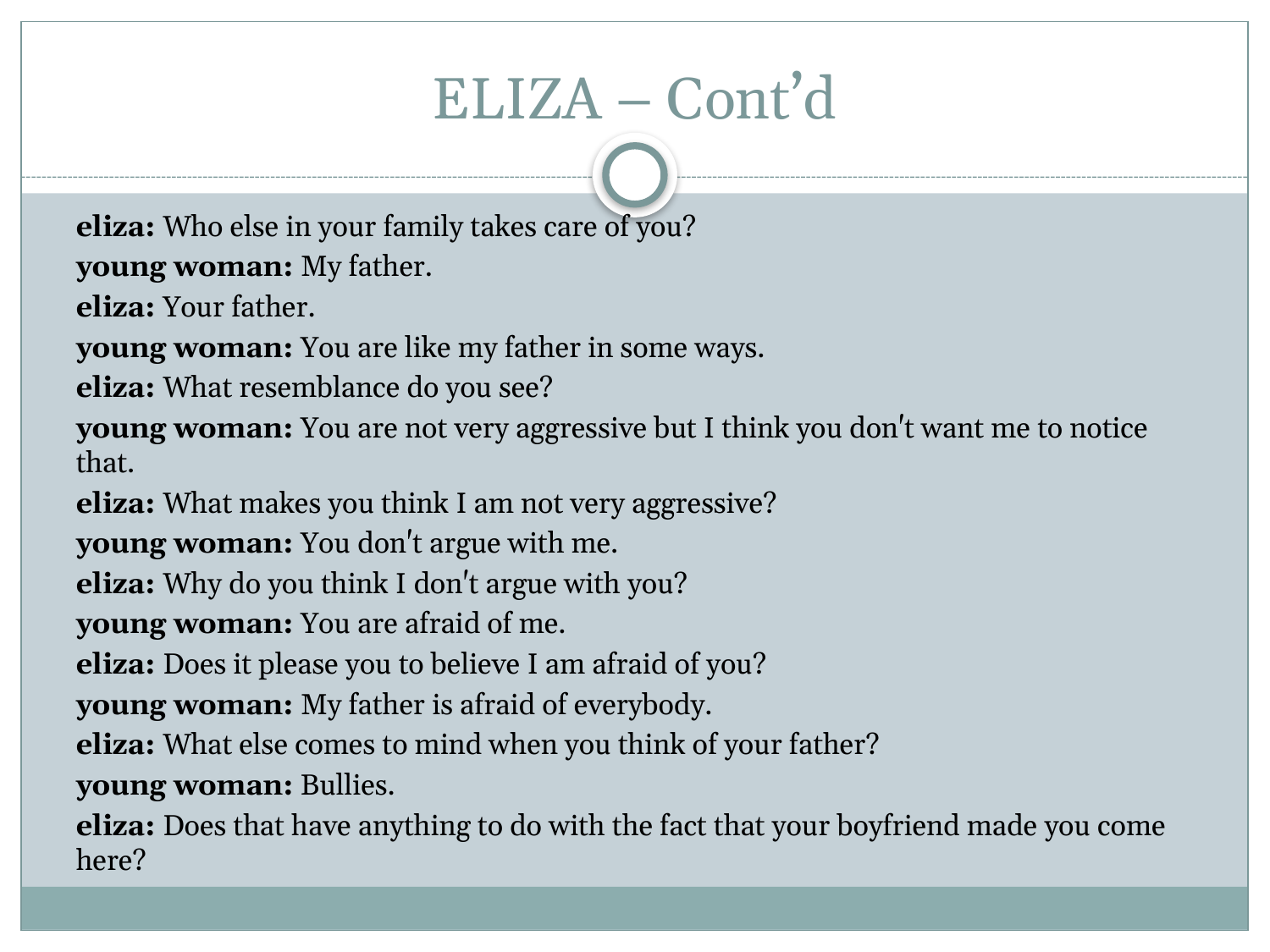

# ELIZA – Cont’d
eliza: Who else in your family takes care of you?
young woman: My father.
eliza: Your father.
young woman: You are like my father in some ways.
eliza: What resemblance do you see?
young woman: You are not very aggressive but I think you don't want me to notice that.
eliza: What makes you think I am not very aggressive?
young woman: You don't argue with me.
eliza: Why do you think I don't argue with you?
young woman: You are afraid of me.
eliza: Does it please you to believe I am afraid of you?
young woman: My father is afraid of everybody.
eliza: What else comes to mind when you think of your father?
young woman: Bullies.
eliza: Does that have anything to do with the fact that your boyfriend made you come here?